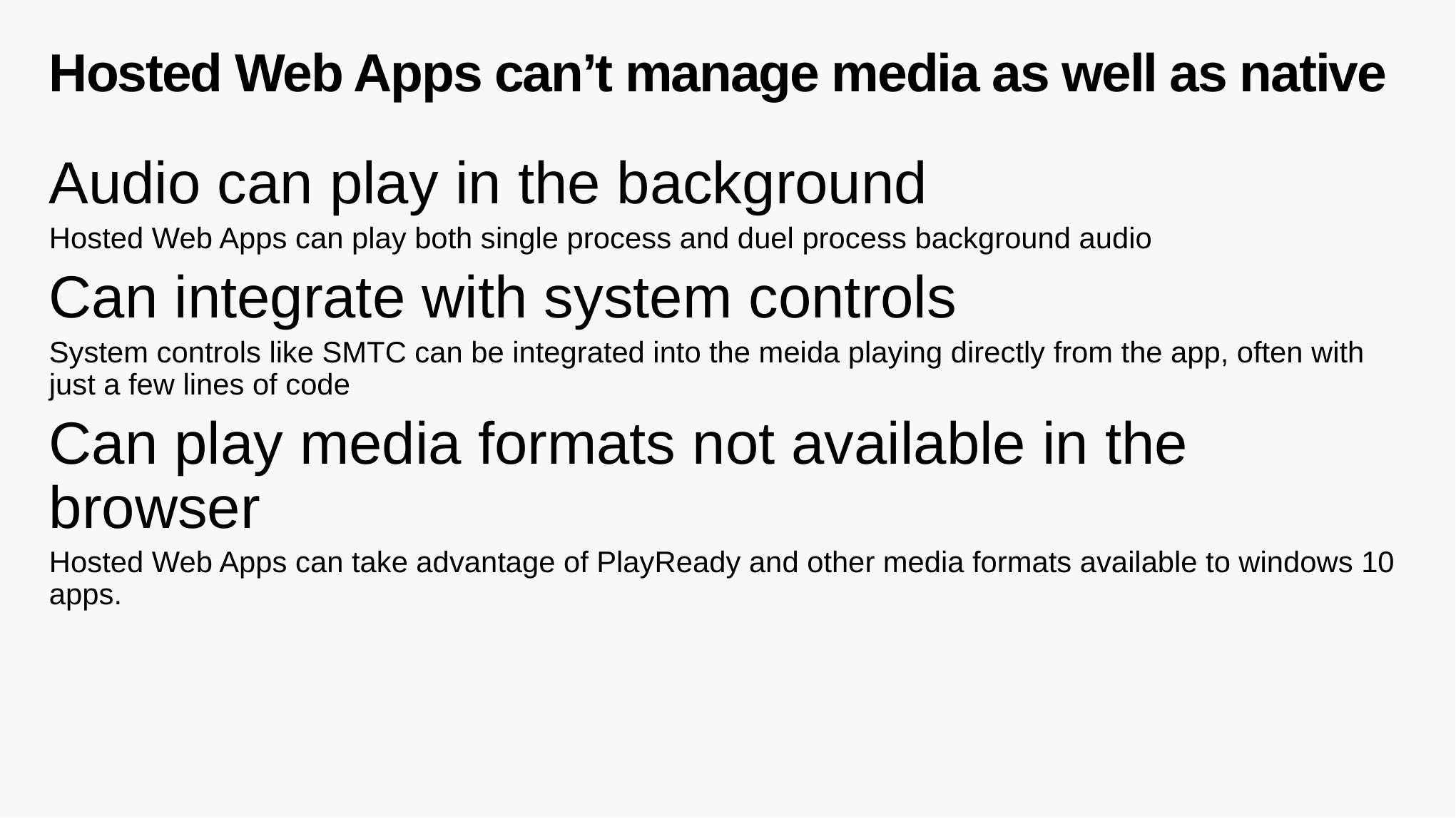

# Hosted Web Apps can’t manage media as well as native
Audio can play in the background
Hosted Web Apps can play both single process and duel process background audio
Can integrate with system controls
System controls like SMTC can be integrated into the meida playing directly from the app, often with just a few lines of code
Can play media formats not available in the browser
Hosted Web Apps can take advantage of PlayReady and other media formats available to windows 10 apps.